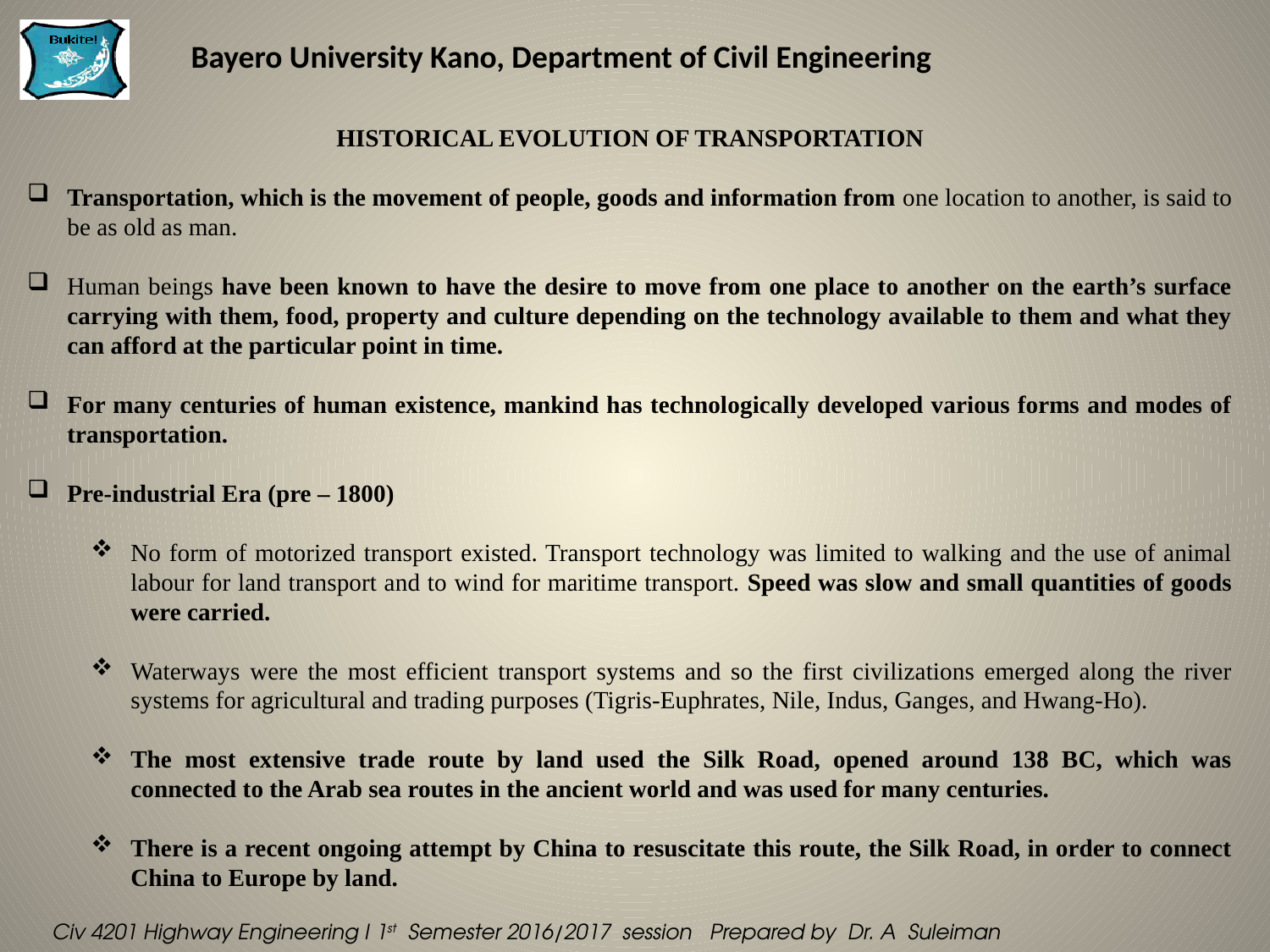

HISTORICAL EVOLUTION OF TRANSPORTATION

Transportation, which is the movement of people, goods and information from one location to another, is said to be as old as man.

Human beings have been known to have the desire to move from one place to another on the earth’s surface carrying with them, food, property and culture depending on the technology available to them and what they can afford at the particular point in time.

For many centuries of human existence, mankind has technologically developed various forms and modes of transportation.

Pre-industrial Era (pre – 1800)

No form of motorized transport existed. Transport technology was limited to walking and the use of animal labour for land transport and to wind for maritime transport. Speed was slow and small quantities of goods were carried.

Waterways were the most efficient transport systems and so the first civilizations emerged along the river systems for agricultural and trading purposes (Tigris-Euphrates, Nile, Indus, Ganges, and Hwang-Ho).

The most extensive trade route by land used the Silk Road, opened around 138 BC, which was connected to the Arab sea routes in the ancient world and was used for many centuries.

There is a recent ongoing attempt by China to resuscitate this route, the Silk Road, in order to connect China to Europe by land.